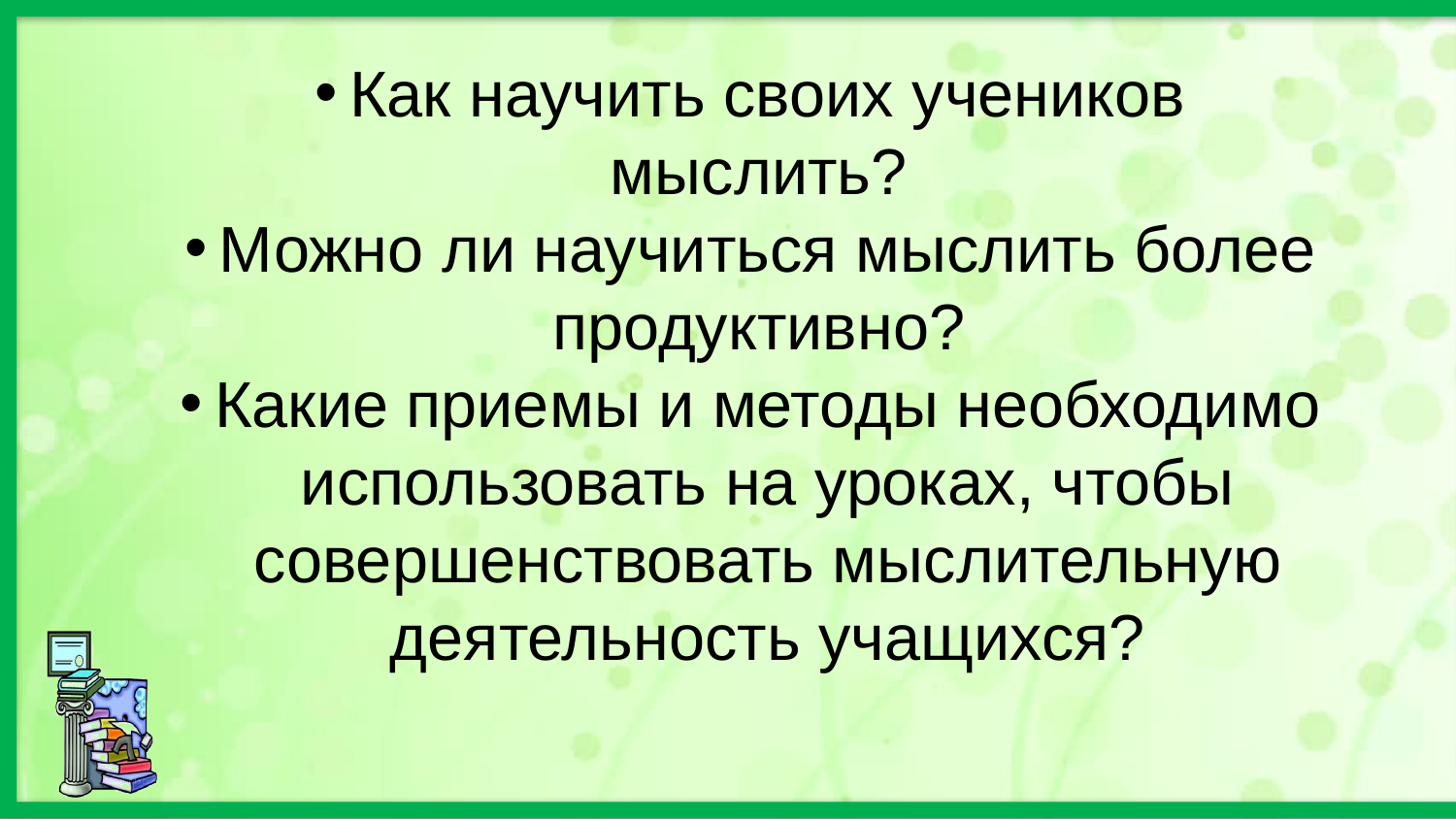

Как научить своих учеников мыслить?
Можно ли научиться мыслить более продуктивно?
Какие приемы и методы необходимо использовать на уроках, чтобы совершенствовать мыслительную деятельность учащихся?